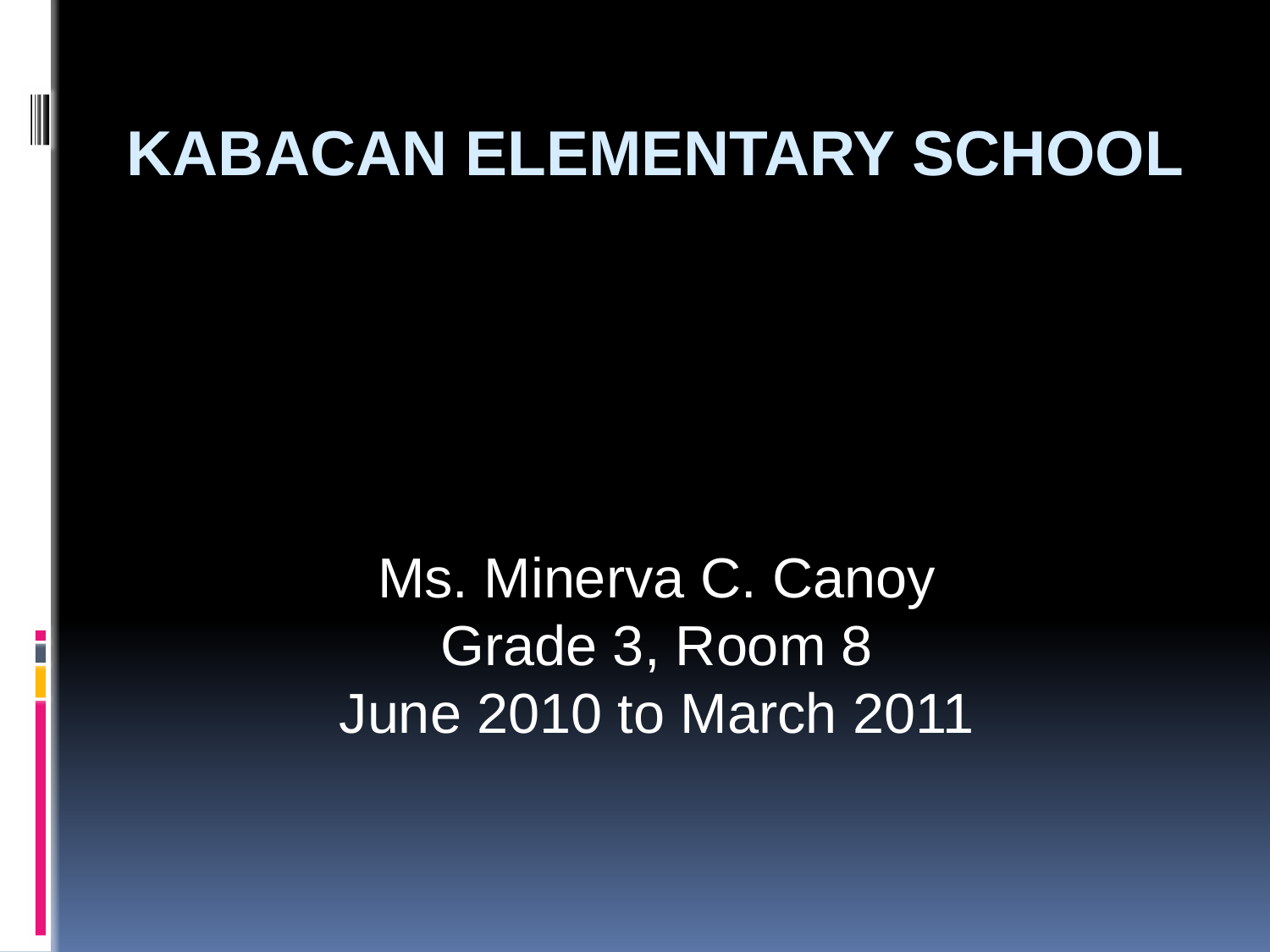

# Kabacan Elementary School
Ms. Minerva C. Canoy
Grade 3, Room 8
June 2010 to March 2011